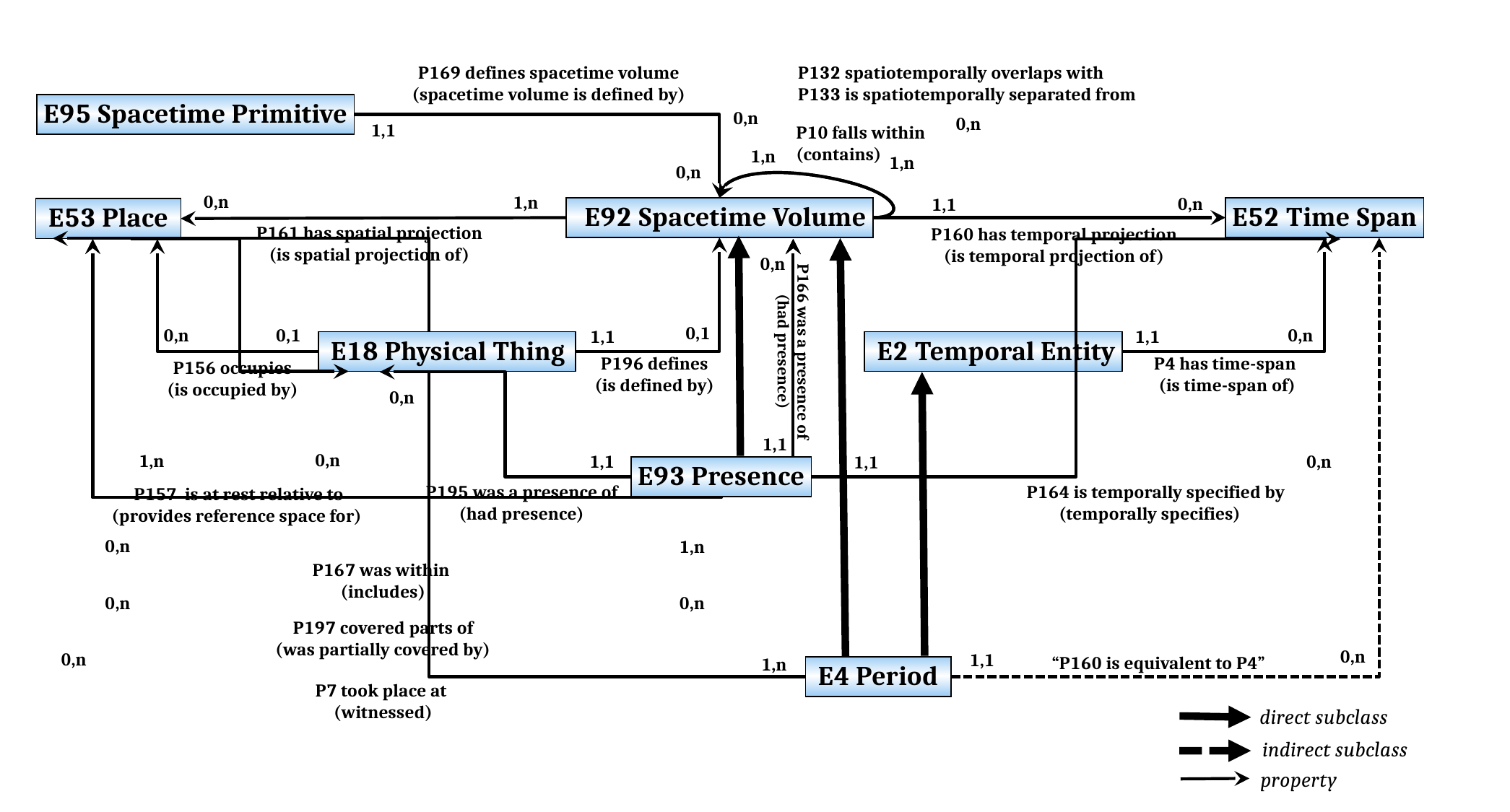

P132 spatiotemporally overlaps with
P133 is spatiotemporally separated from
P169 defines spacetime volume
(spacetime volume is defined by)
E95 Spacetime Primitive
0,n
0,n
1,1
P10 falls within
(contains)
1,n
1,n
0,n
0,n
1,n
0,n
1,1
  E92 Spacetime Volume
E52 Time Span
 E53 Place

P161 has spatial projection
(is spatial projection of)
P160 has temporal projection
(is temporal projection of)
0,n
0,1
0,n
0,n
0,1
1,1
1,1
P166 was a presence of
(had presence)
 E18 Physical Thing
 E2 Temporal Entity

P4 has time-span
(is time-span of)
P196 defines
(is defined by)
P156 occupies
(is occupied by)
0,n
1,1
0,n
1,n
0,n
1,1

1,1
E93 Presence
P195 was a presence of
(had presence)
   P164 is temporally specified by
(temporally specifies)
P157  is at rest relative to
(provides reference space for)

0,n
1,n
P167 was within
(includes)
0,n
0,n
P197 covered parts of
(was partially covered by)
0,n
0,n
1,1
“P160 is equivalent to P4”
1,n
 E4 Period
P7 took place at
(witnessed)
direct subclass

indirect subclass

property